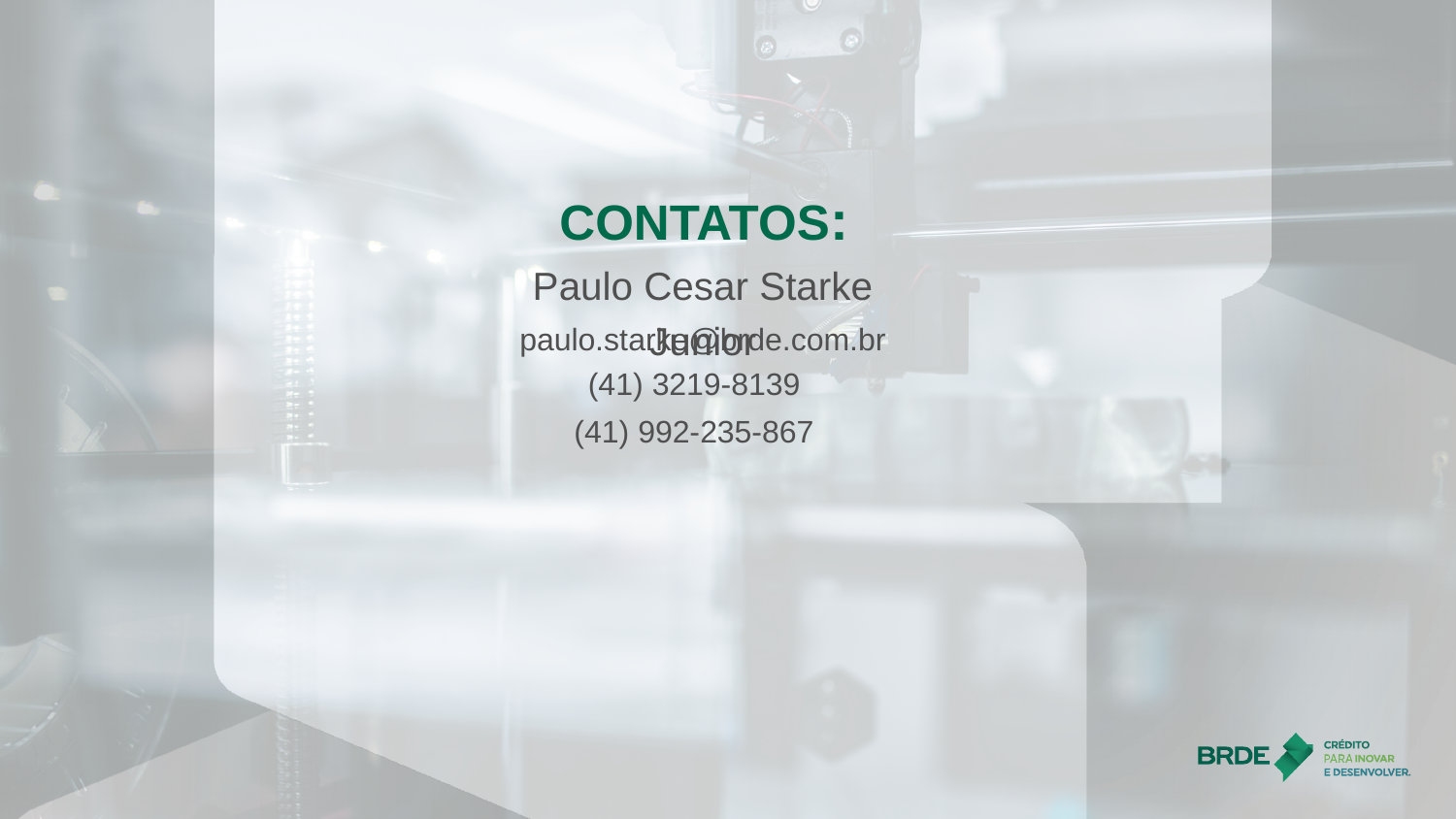

CONTATOS:
Paulo Cesar Starke Junior
paulo.starke@brde.com.br
(41) 3219-8139
(41) 992-235-867